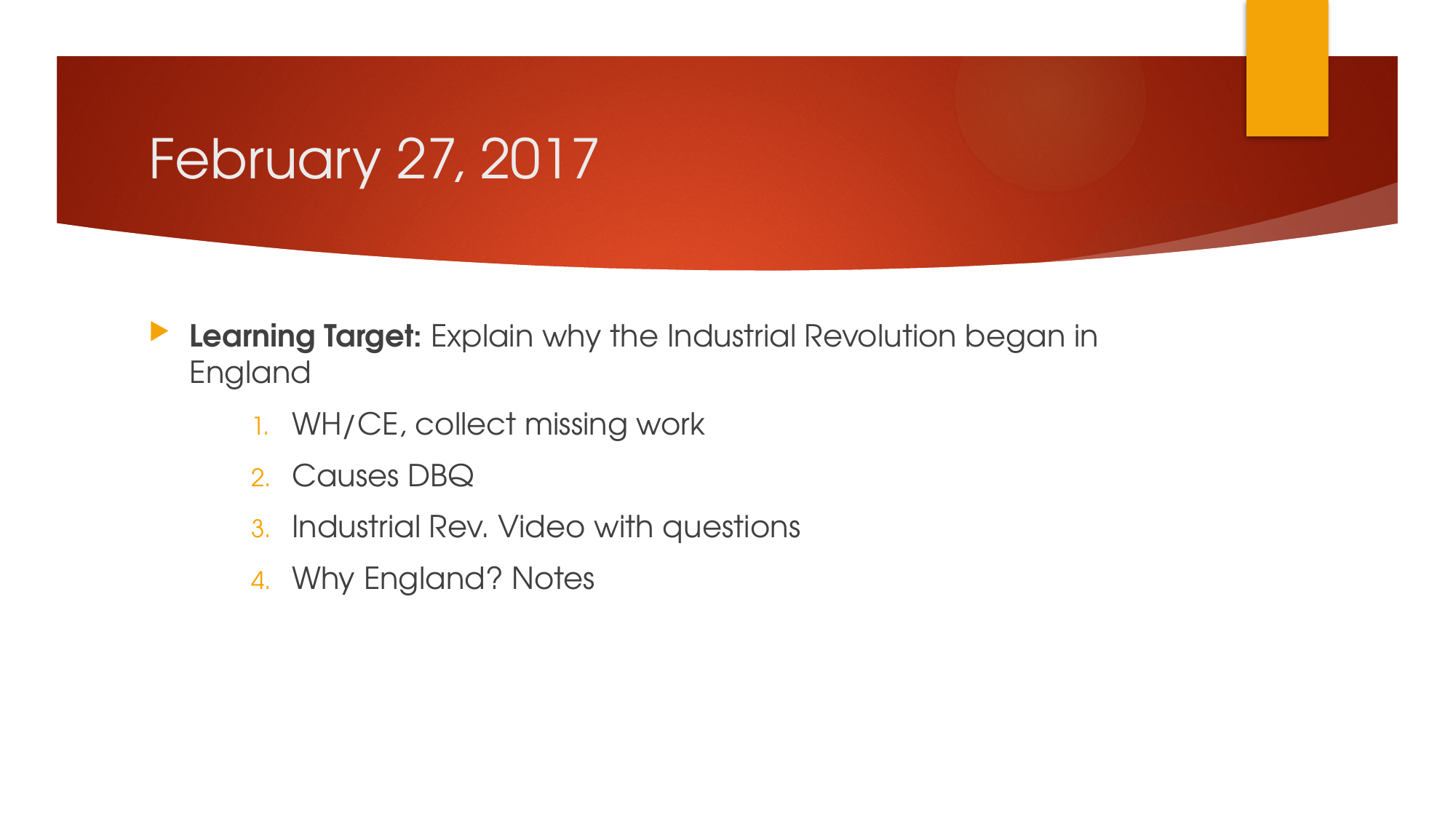

# February 27, 2017
Learning Target: Explain why the Industrial Revolution began in England
WH/CE, collect missing work
Causes DBQ
Industrial Rev. Video with questions
Why England? Notes